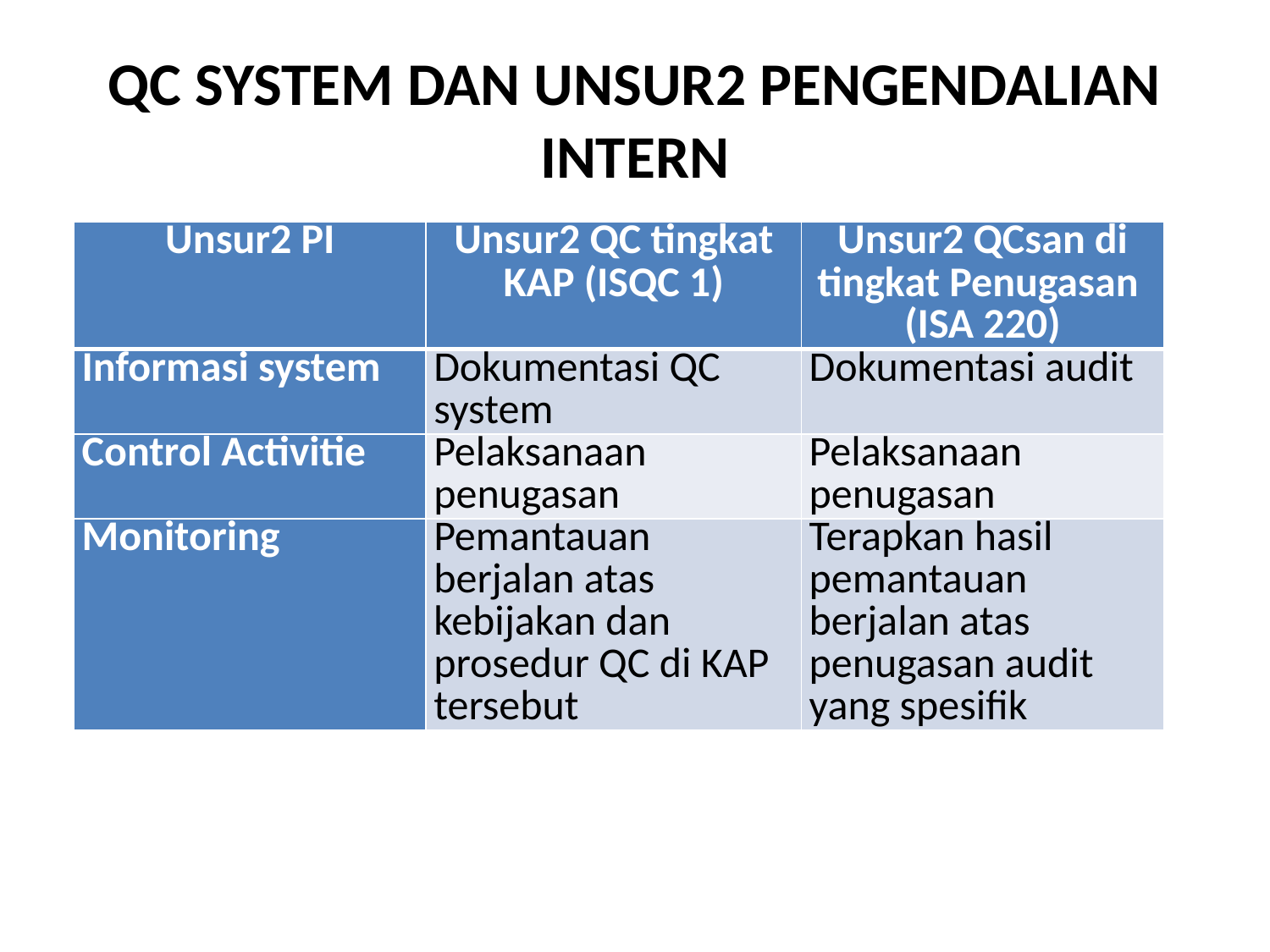

# QC SYSTEM DAN UNSUR2 PENGENDALIAN INTERN
| Unsur2 PI | Unsur2 QC tingkat KAP (ISQC 1) | Unsur2 QCsan di tingkat Penugasan (ISA 220) |
| --- | --- | --- |
| Informasi system | Dokumentasi QC system | Dokumentasi audit |
| Control Activitie | Pelaksanaan penugasan | Pelaksanaan penugasan |
| Monitoring | Pemantauan berjalan atas kebijakan dan prosedur QC di KAP tersebut | Terapkan hasil pemantauan berjalan atas penugasan audit yang spesifik |